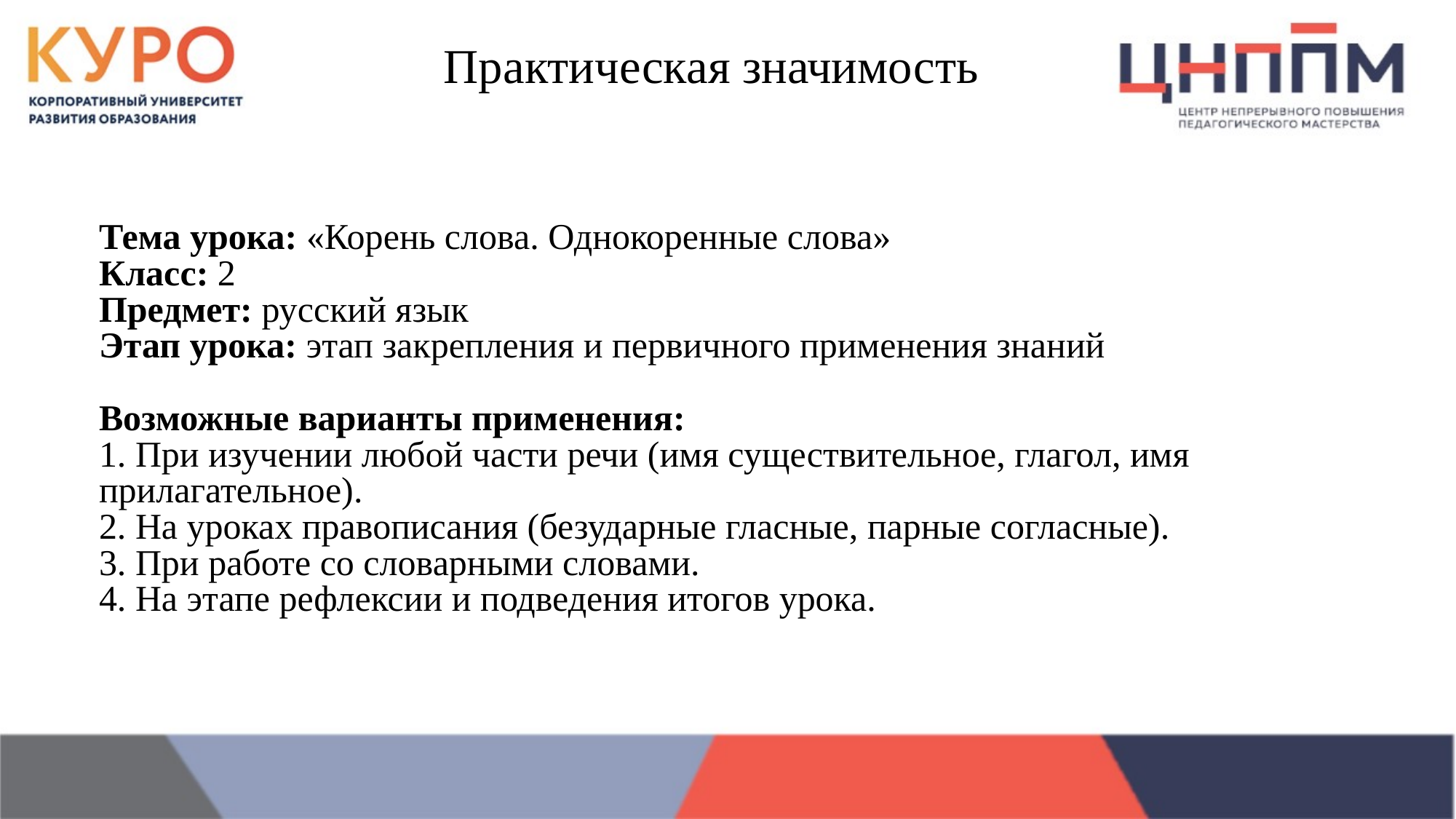

Практическая значимость

Тема урока: «Корень слова. Однокоренные слова»
Класс: 2
Предмет: русский язык
Этап урока: этап закрепления и первичного применения знаний
Возможные варианты применения:
1. При изучении любой части речи (имя существительное, глагол, имя прилагательное).
2. На уроках правописания (безударные гласные, парные согласные).
3. При работе со словарными словами.
4. На этапе рефлексии и подведения итогов урока.